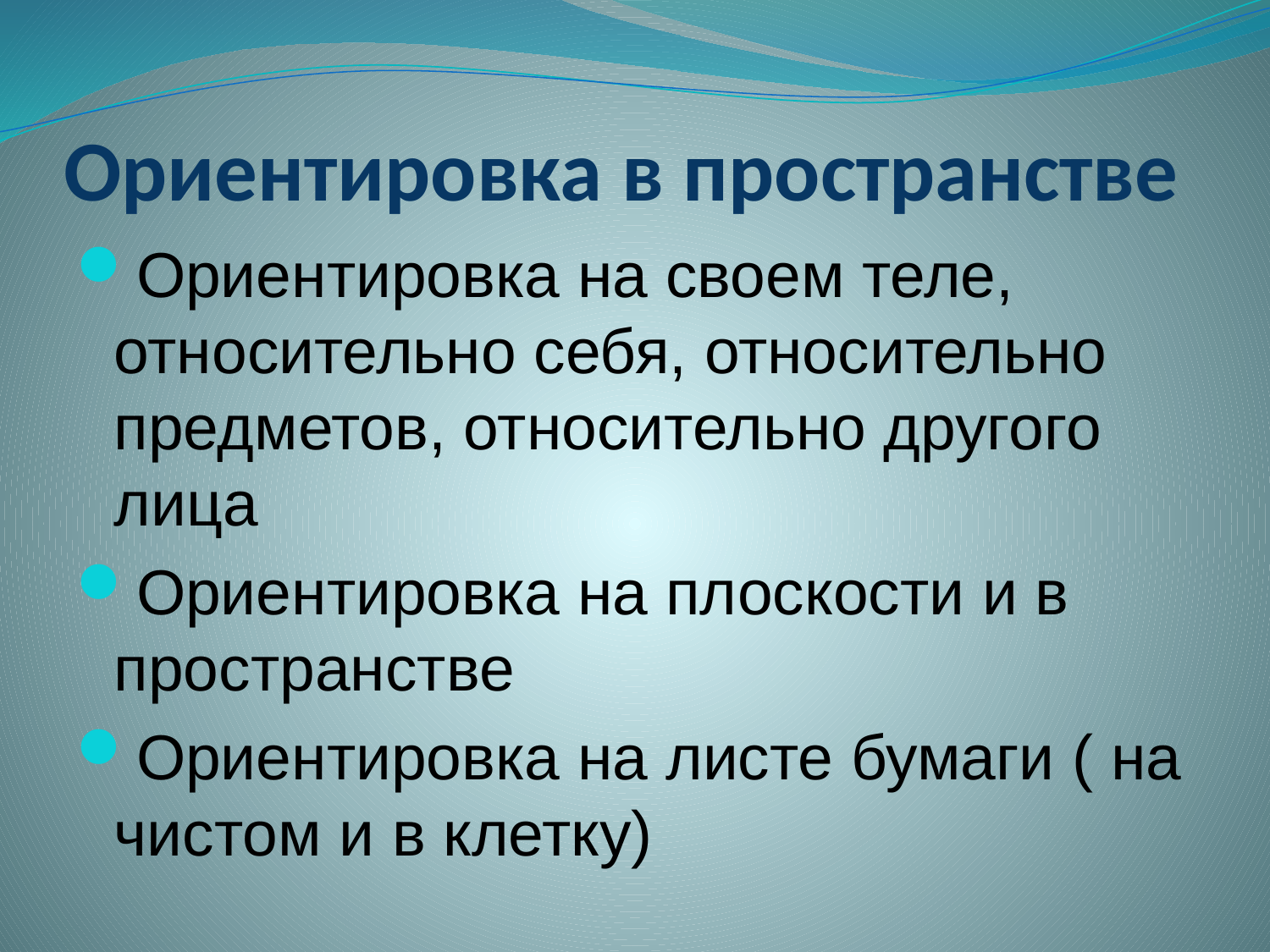

# Ориентировка в пространстве
Ориентировка на своем теле, относительно себя, относительно предметов, относительно другого лица
Ориентировка на плоскости и в пространстве
Ориентировка на листе бумаги ( на чистом и в клетку)